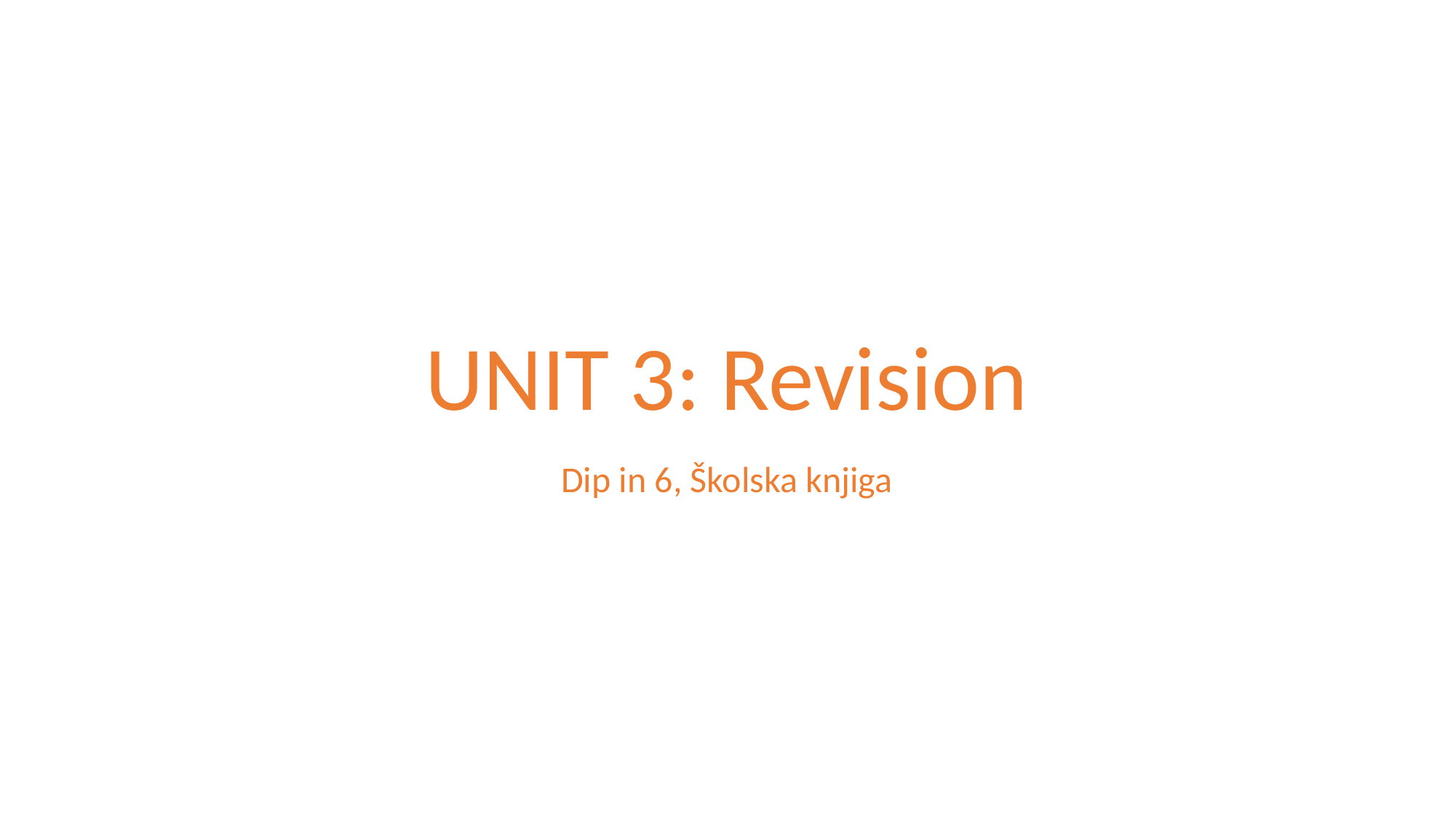

# UNIT 3: Revision
Dip in 6, Školska knjiga